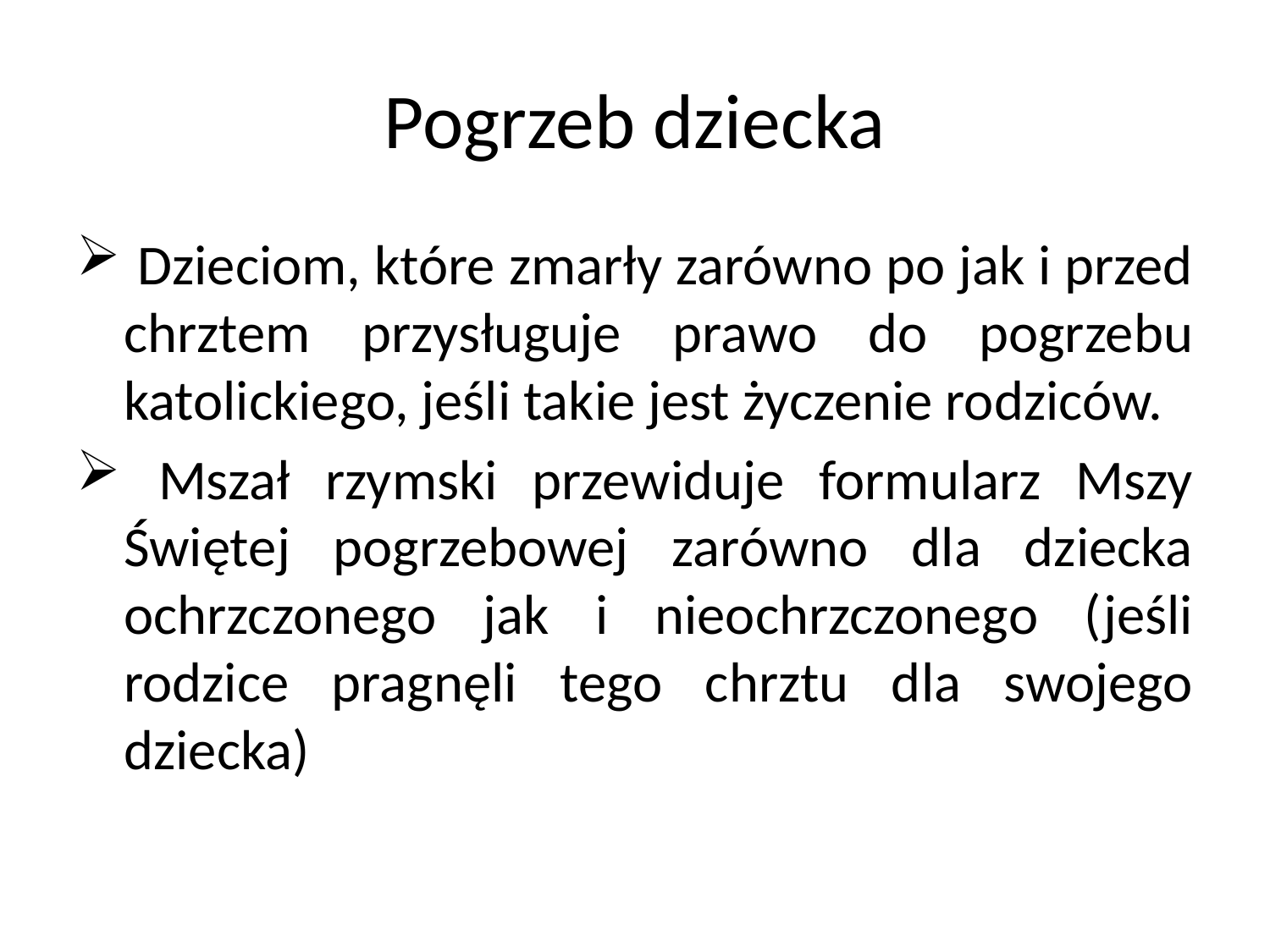

# Pogrzeb dziecka
 Dzieciom, które zmarły zarówno po jak i przed chrztem przysługuje prawo do pogrzebu katolickiego, jeśli takie jest życzenie rodziców.
 Mszał rzymski przewiduje formularz Mszy Świętej pogrzebowej zarówno dla dziecka ochrzczonego jak i nieochrzczonego (jeśli rodzice pragnęli tego chrztu dla swojego dziecka)